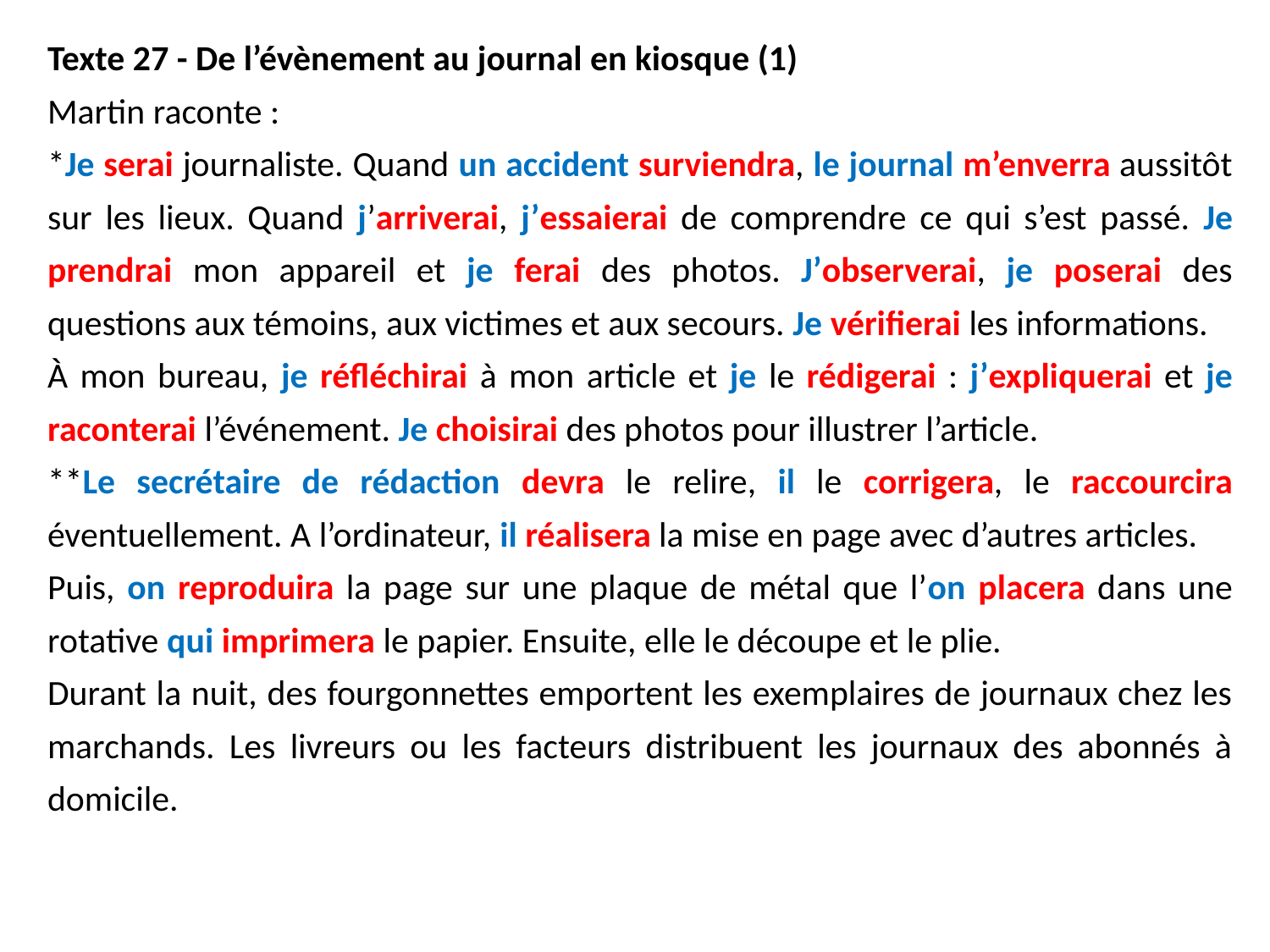

Texte 27 - De l’évènement au journal en kiosque (1)
Martin raconte :
*Je serai journaliste. Quand un accident surviendra, le journal m’enverra aussitôt sur les lieux. Quand j’arriverai, j’essaierai de comprendre ce qui s’est passé. Je prendrai mon appareil et je ferai des photos. J’observerai, je poserai des questions aux témoins, aux victimes et aux secours. Je vérifierai les informations.
À mon bureau, je réfléchirai à mon article et je le rédigerai : j’expliquerai et je raconterai l’événement. Je choisirai des photos pour illustrer l’article.
**Le secrétaire de rédaction devra le relire, il le corrigera, le raccourcira éventuellement. A l’ordinateur, il réalisera la mise en page avec d’autres articles.
Puis, on reproduira la page sur une plaque de métal que l’on placera dans une rotative qui imprimera le papier. Ensuite, elle le découpe et le plie.
Durant la nuit, des fourgonnettes emportent les exemplaires de journaux chez les marchands. Les livreurs ou les facteurs distribuent les journaux des abonnés à domicile.